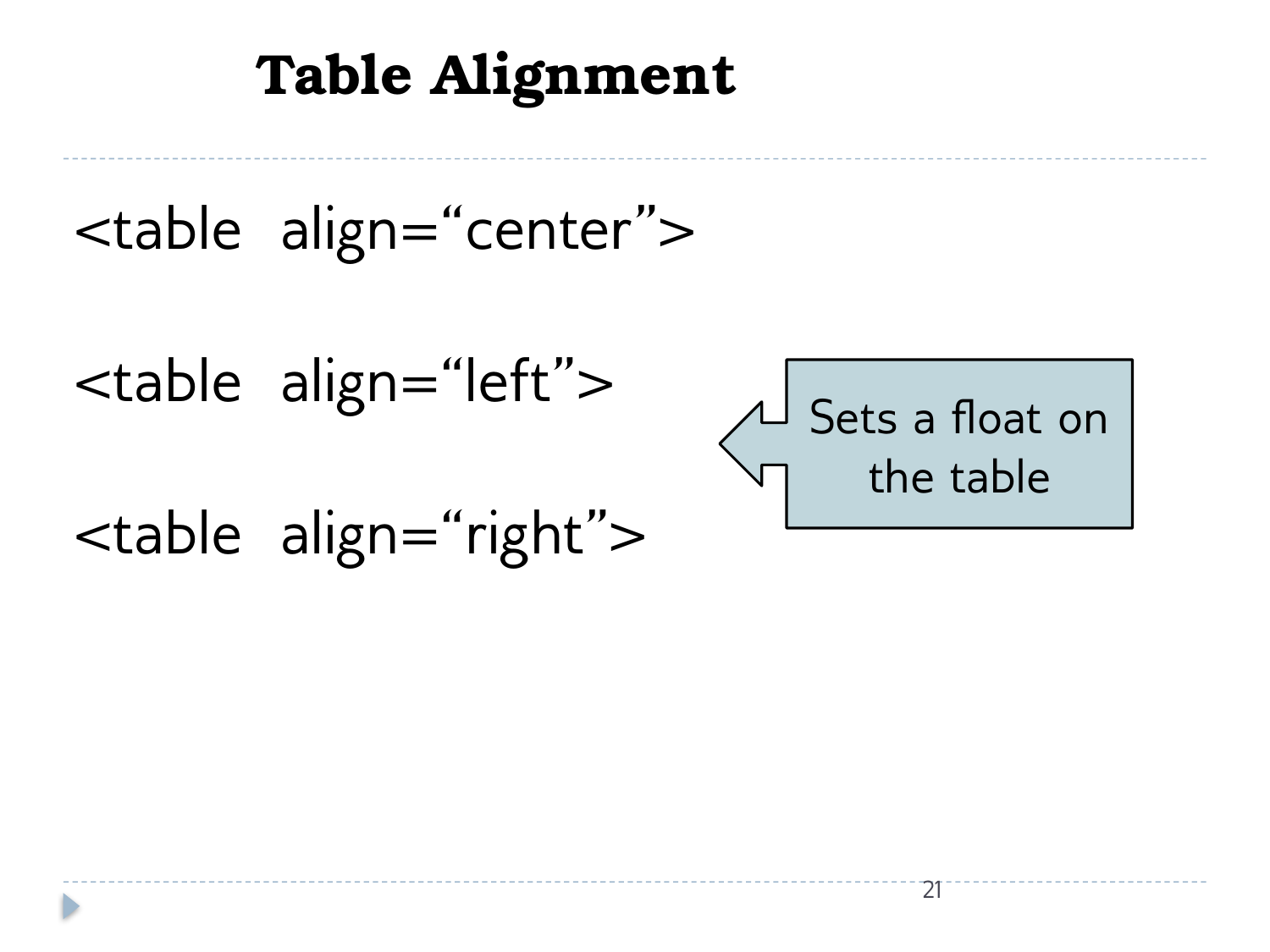

Table Alignment
<table  align=“center”>

<table  align=“left”>

<table  align=“right”>

Sets a float on the table

21